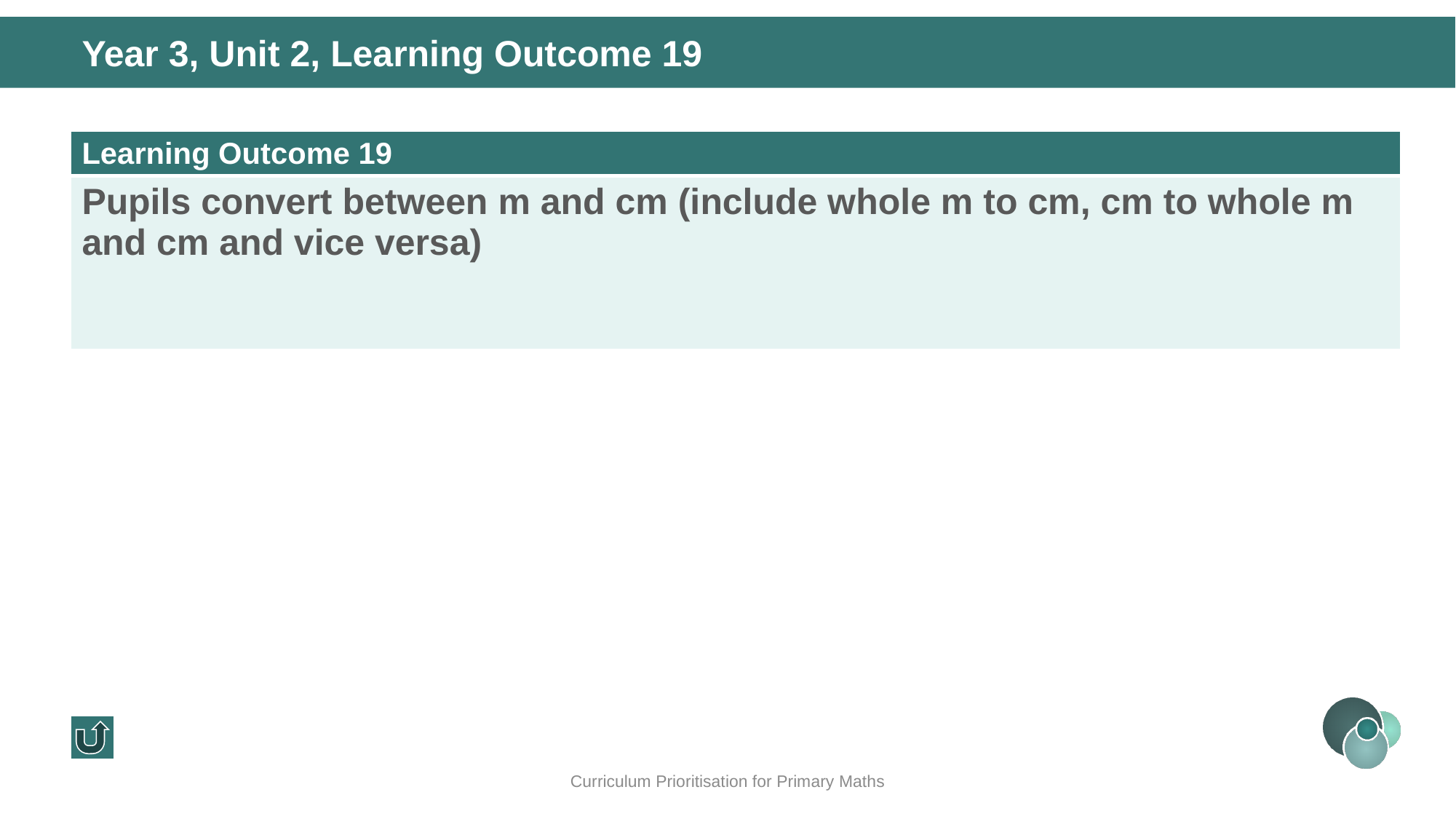

Year 3, Unit 2, Learning Outcome 19
| Learning Outcome 19 |
| --- |
| Pupils convert between m and cm (include whole m to cm, cm to whole m and cm and vice versa) |

Curriculum Prioritisation for Primary Maths